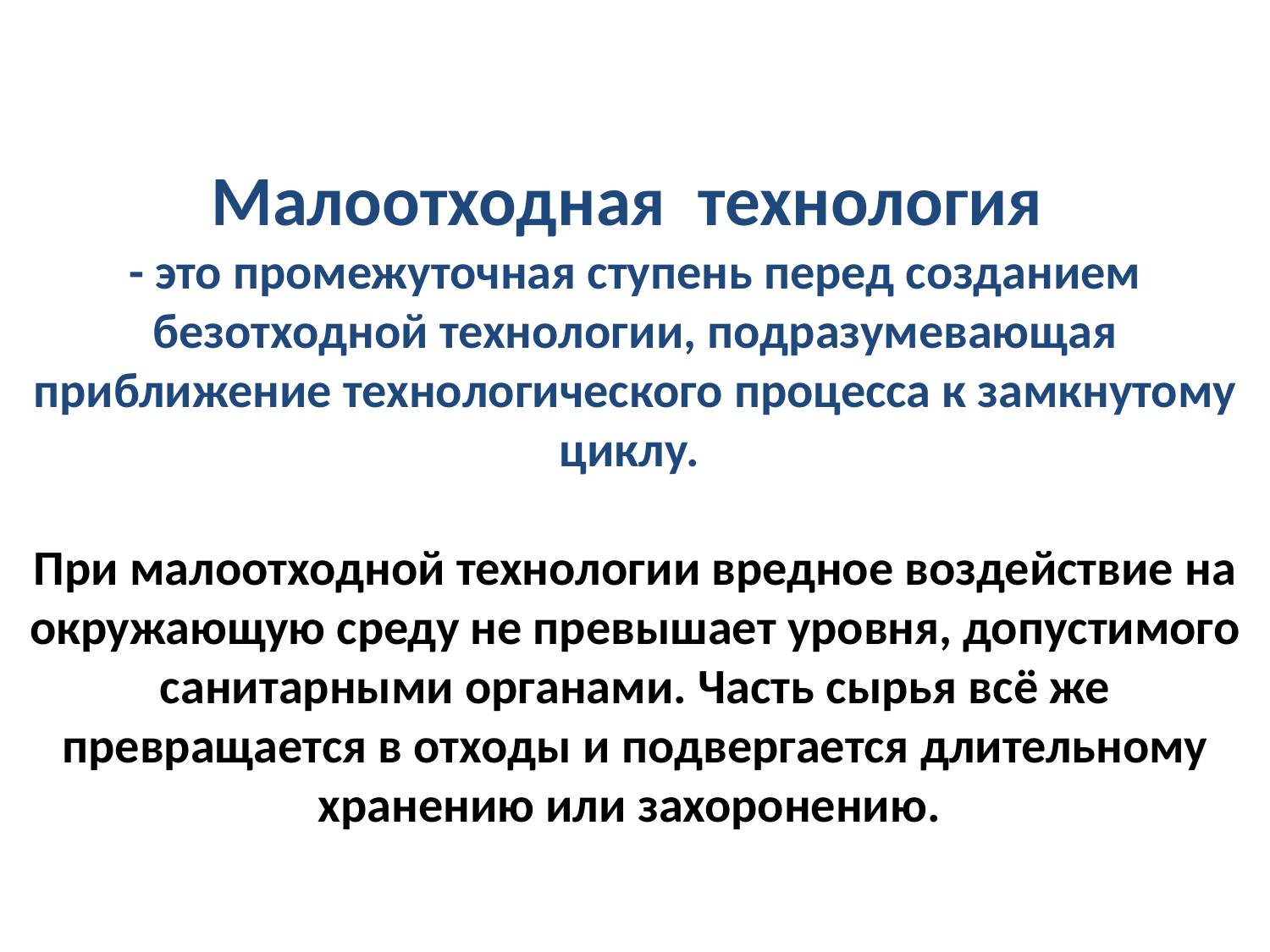

Малоотходная  технология
- это промежуточная ступень перед созданием безотходной технологии, подразумевающая приближение технологического процесса к замкнутому циклу.

При малоотходной технологии вредное воздействие на окружающую среду не превышает уровня, допустимого санитарными органами. Часть сырья всё же превращается в отходы и подвергается длительному хранению или захоронению.